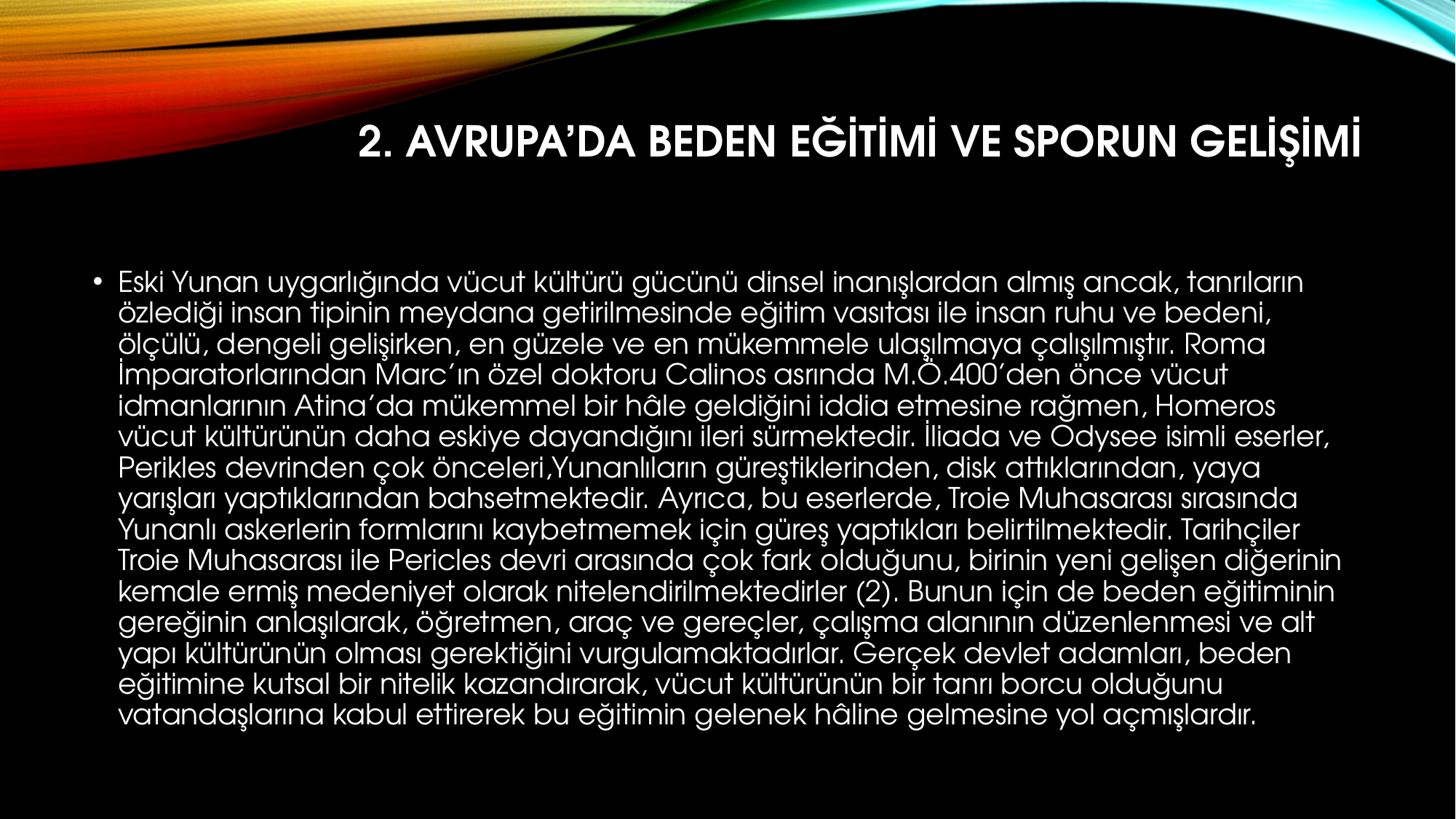

# 2. Avrupa’da Beden Eğitimi ve Sporun Gelişimi
Eski Yunan uygarlığında vücut kültürü gücünü dinsel inanışlardan almış ancak, tanrıların özlediği insan tipinin meydana getirilmesinde eğitim vasıtası ile insan ruhu ve bedeni, ölçülü, dengeli gelişirken, en güzele ve en mükemmele ulaşılmaya çalışılmıştır. Roma İmparatorlarından Marc’ın özel doktoru Calinos asrında M.Ö.400’den önce vücut idmanlarının Atina’da mükemmel bir hâle geldiğini iddia etmesine rağmen, Homeros vücut kültürünün daha eskiye dayandığını ileri sürmektedir. İliada ve Odysee isimli eserler, Perikles devrinden çok önceleri,Yunanlıların güreştiklerinden, disk attıklarından, yaya yarışları yaptıklarından bahsetmektedir. Ayrıca, bu eserlerde, Troie Muhasarası sırasında Yunanlı askerlerin formlarını kaybetmemek için güreş yaptıkları belirtilmektedir. Tarihçiler Troie Muhasarası ile Pericles devri arasında çok fark olduğunu, birinin yeni gelişen diğerinin kemale ermiş medeniyet olarak nitelendirilmektedirler (2). Bunun için de beden eğitiminin gereğinin anlaşılarak, öğretmen, araç ve gereçler, çalışma alanının düzenlenmesi ve alt yapı kültürünün olması gerektiğini vurgulamaktadırlar. Gerçek devlet adamları, beden eğitimine kutsal bir nitelik kazandırarak, vücut kültürünün bir tanrı borcu olduğunu vatandaşlarına kabul ettirerek bu eğitimin gelenek hâline gelmesine yol açmışlardır.